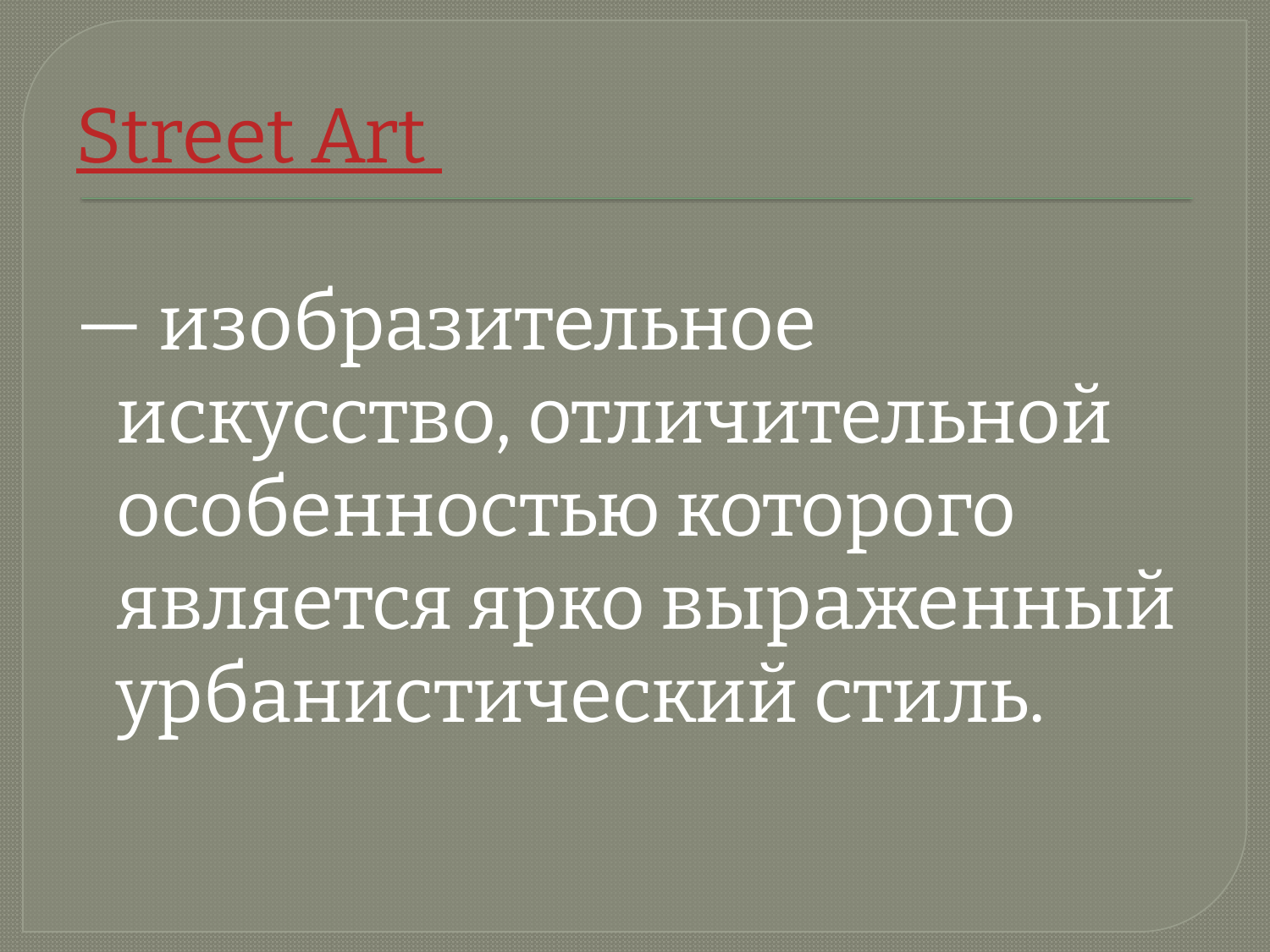

Street Art

— изобразительное искусство, отличительной особенностью которого является ярко выраженный урбанистический стиль.